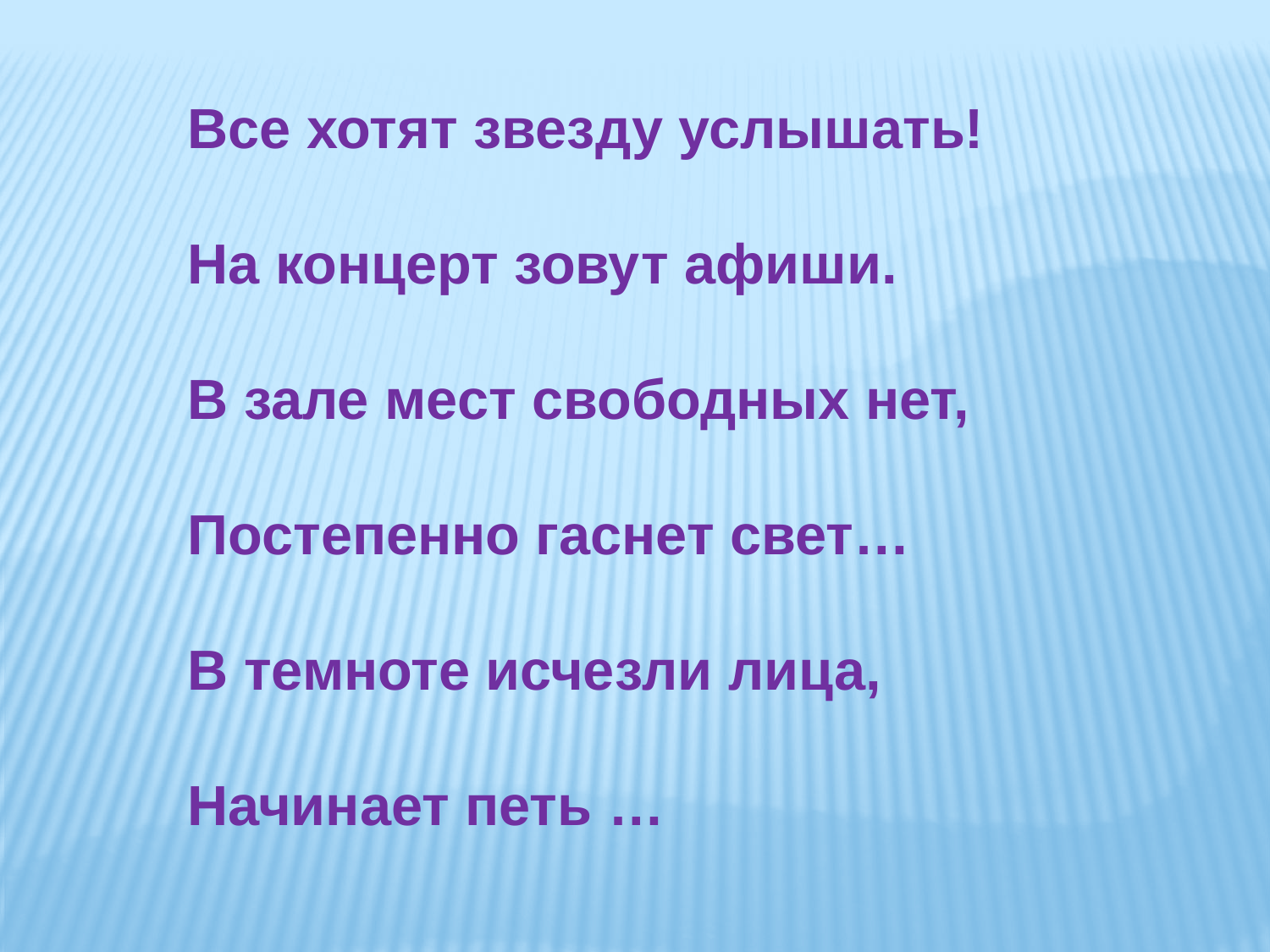

Все хотят звезду услышать!

На концерт зовут афиши.

В зале мест свободных нет,

Постепенно гаснет свет…

В темноте исчезли лица,

Начинает петь …